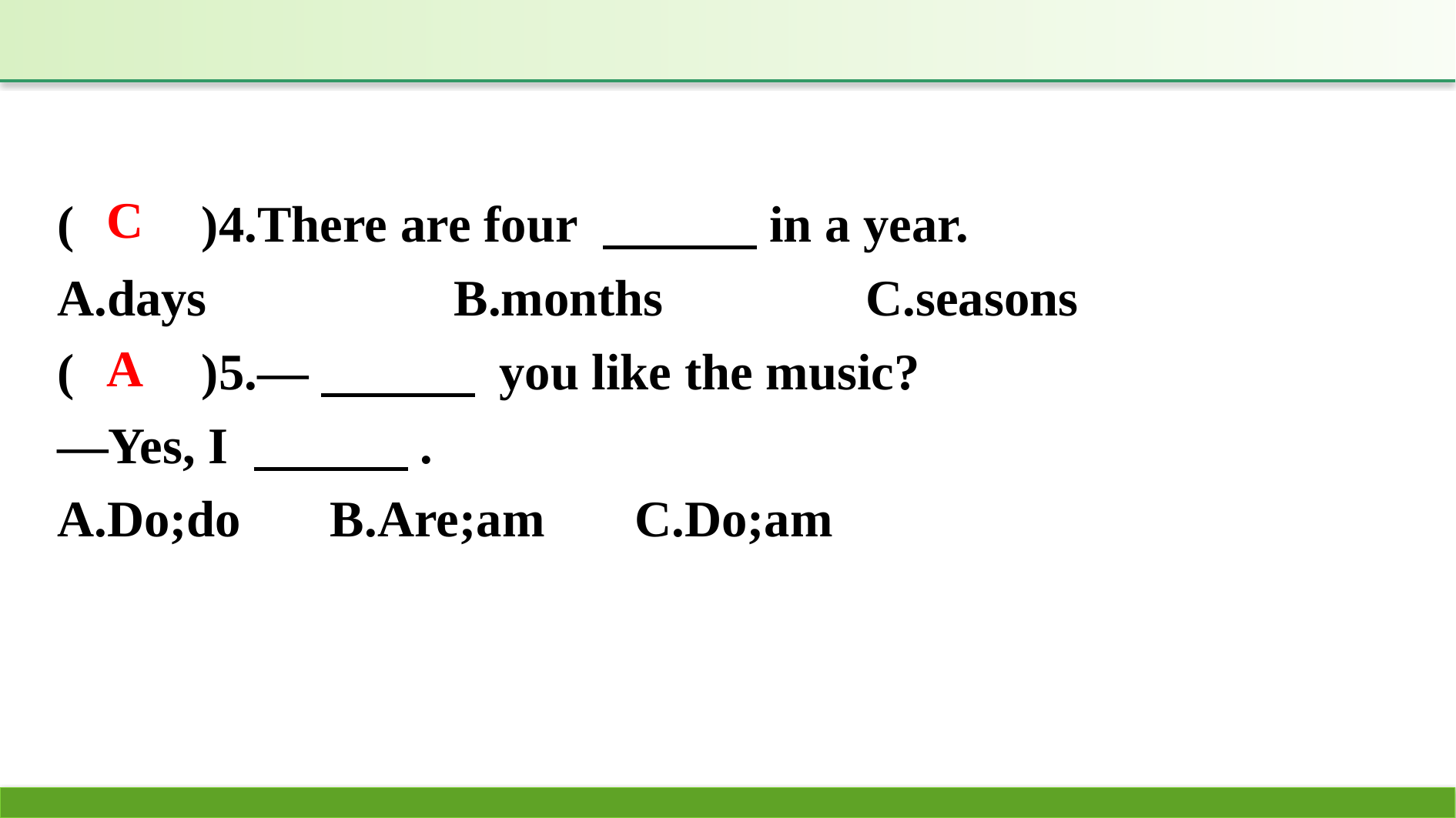

(　　)4.There are four 　　　in a year.
A.days		B.months		C.seasons
(　　)5.—　　　 you like the music?
—Yes, I 　　　.
A.Do;do	B.Are;am		C.Do;am
C
A